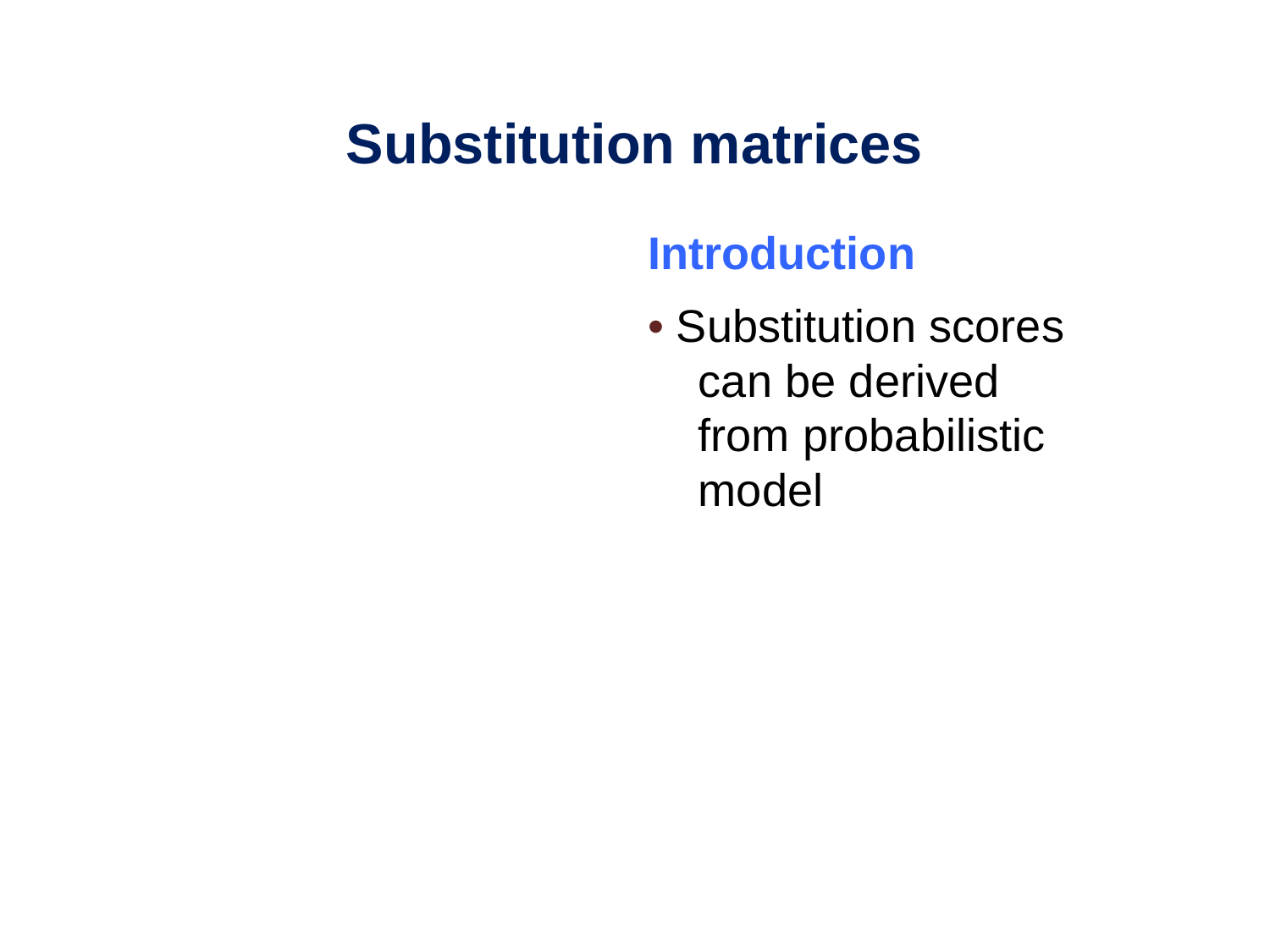

Substitution matrices
Introduction
• Substitution scores can be derived from probabilistic model